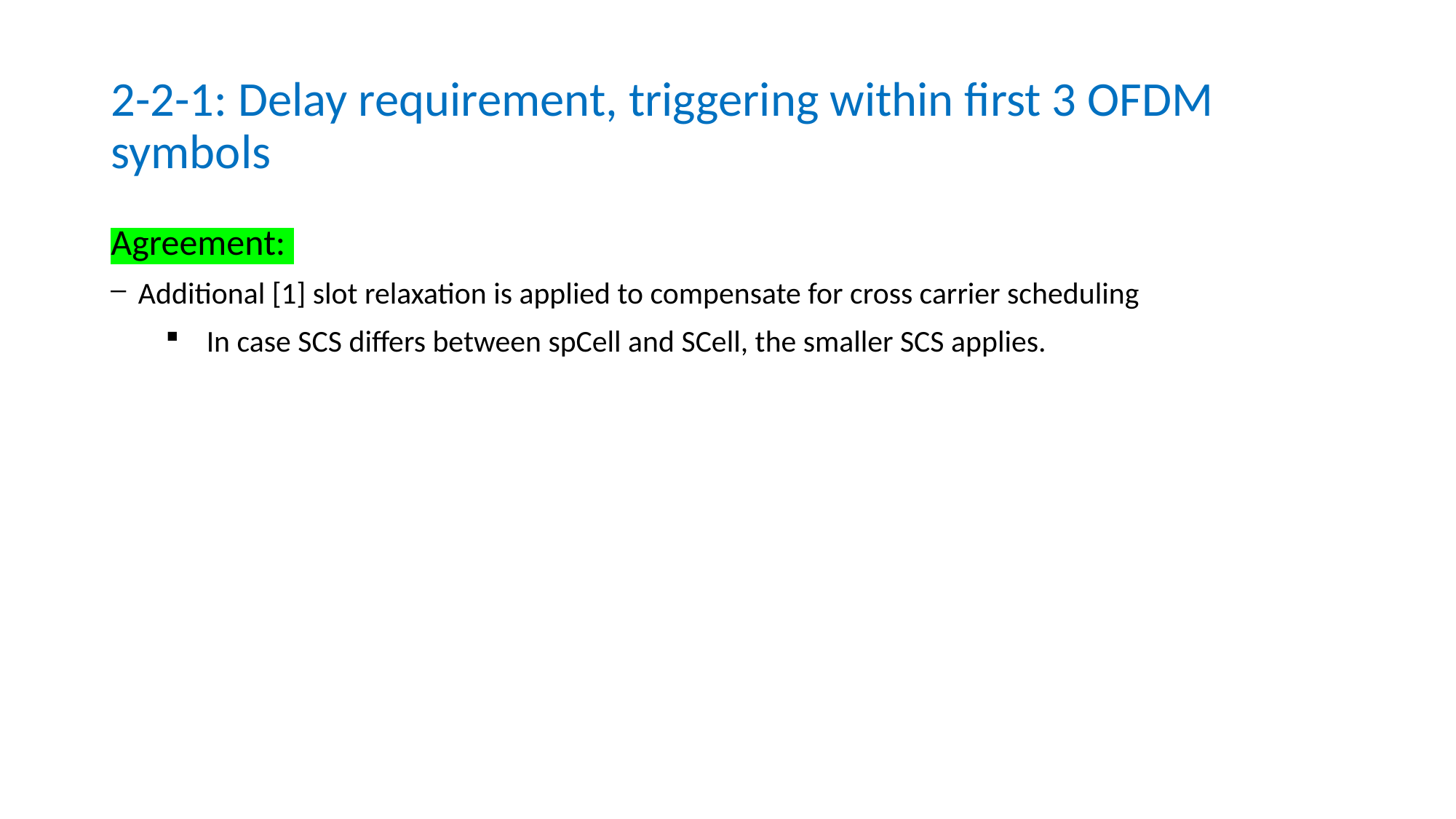

# 2-2-1: Delay requirement, triggering within first 3 OFDM symbols
Agreement:
Additional [1] slot relaxation is applied to compensate for cross carrier scheduling
In case SCS differs between spCell and SCell, the smaller SCS applies.